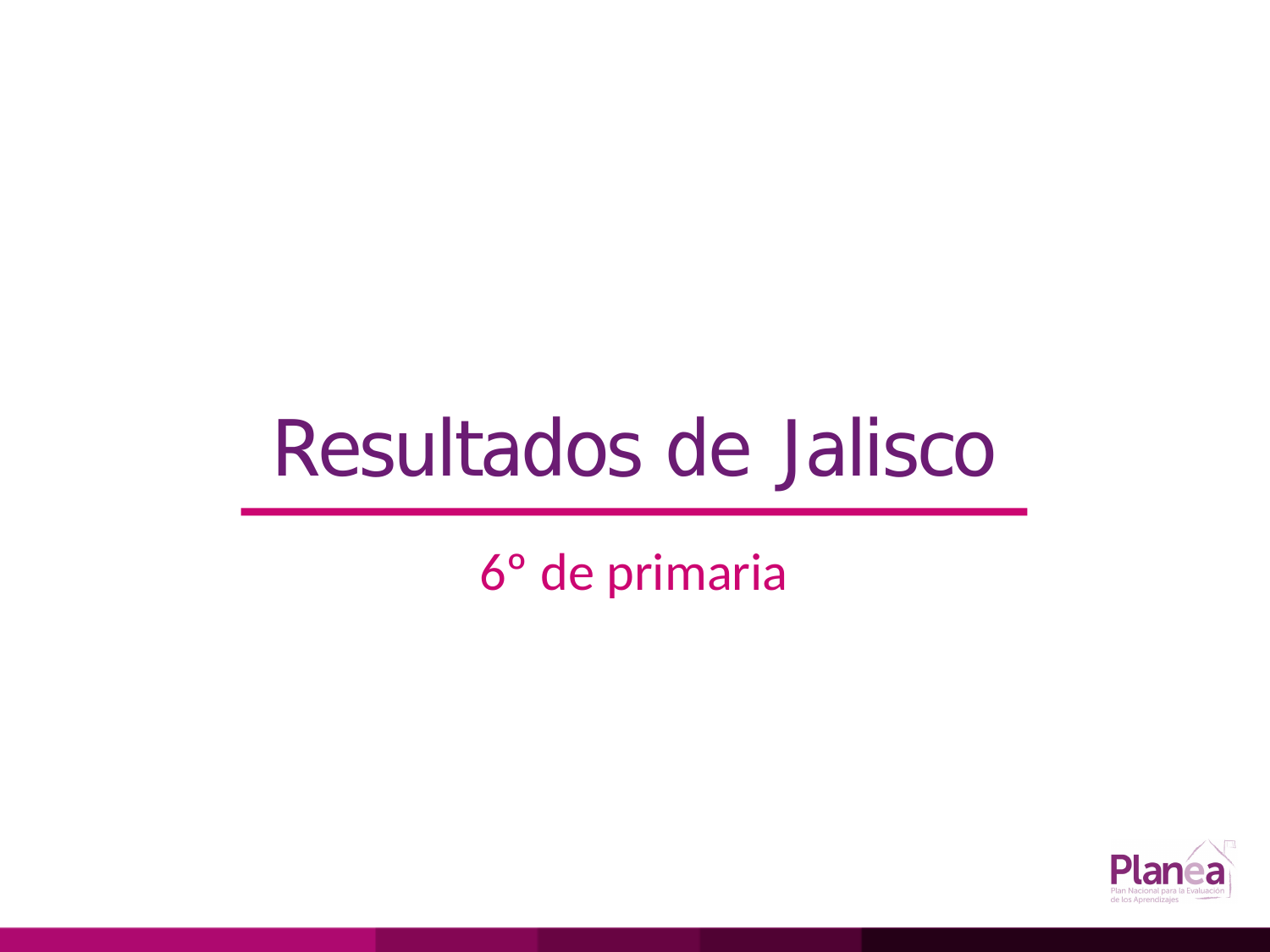

# Resultados de Jalisco

6º de primaria